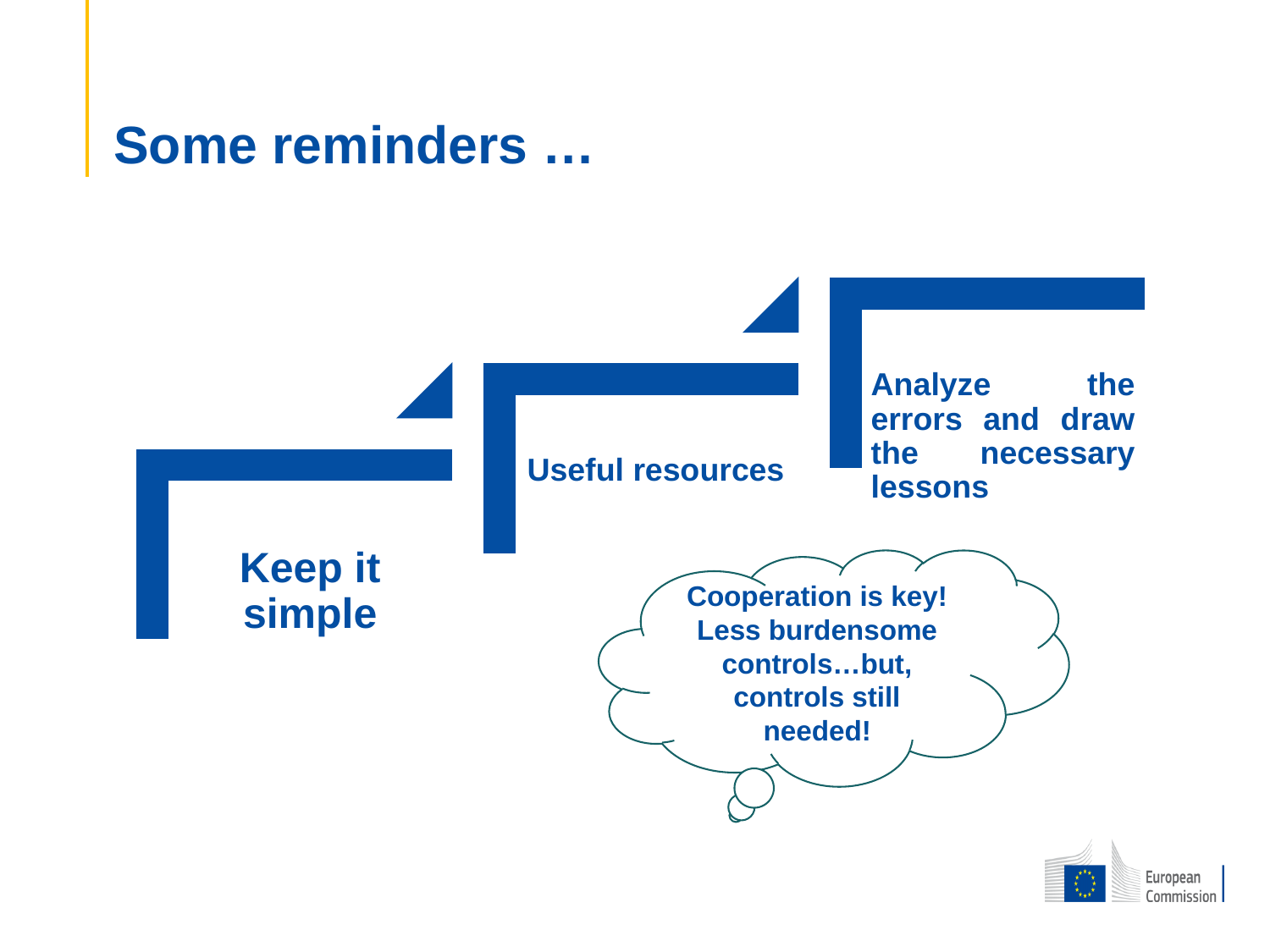

# Some reminders …

Keep it simple

Useful resources

Analyze the errors and draw the necessary lessons

Cooperation is key!
Less burdensome controls…but, controls still needed!